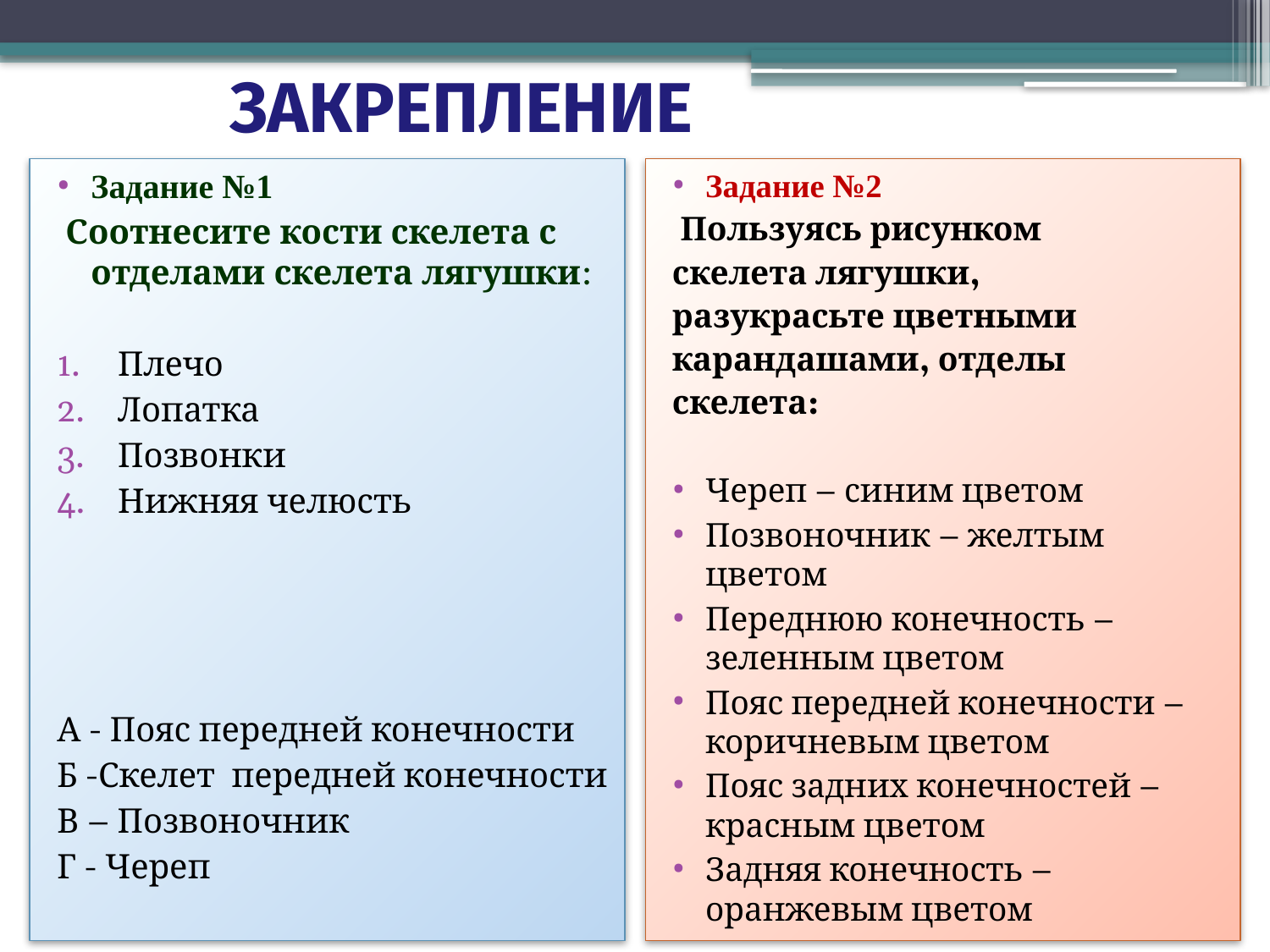

# ЗАКРЕПЛЕНИЕ
Задание №1
 Соотнесите кости скелета с отделами скелета лягушки:

Плечо
Лопатка
Позвонки
Нижняя челюсть

А - Пояс передней конечности
Б -Скелет  передней конечности
В – Позвоночник
Г - Череп

Задание №2
 Пользуясь рисунком
скелета лягушки,
разукрасьте цветными
карандашами, отделы
скелета:

Череп – синим цветом
Позвоночник – желтым цветом
Переднюю конечность – зеленным цветом
Пояс передней конечности – коричневым цветом
Пояс задних конечностей – красным цветом
Задняя конечность – оранжевым цветом